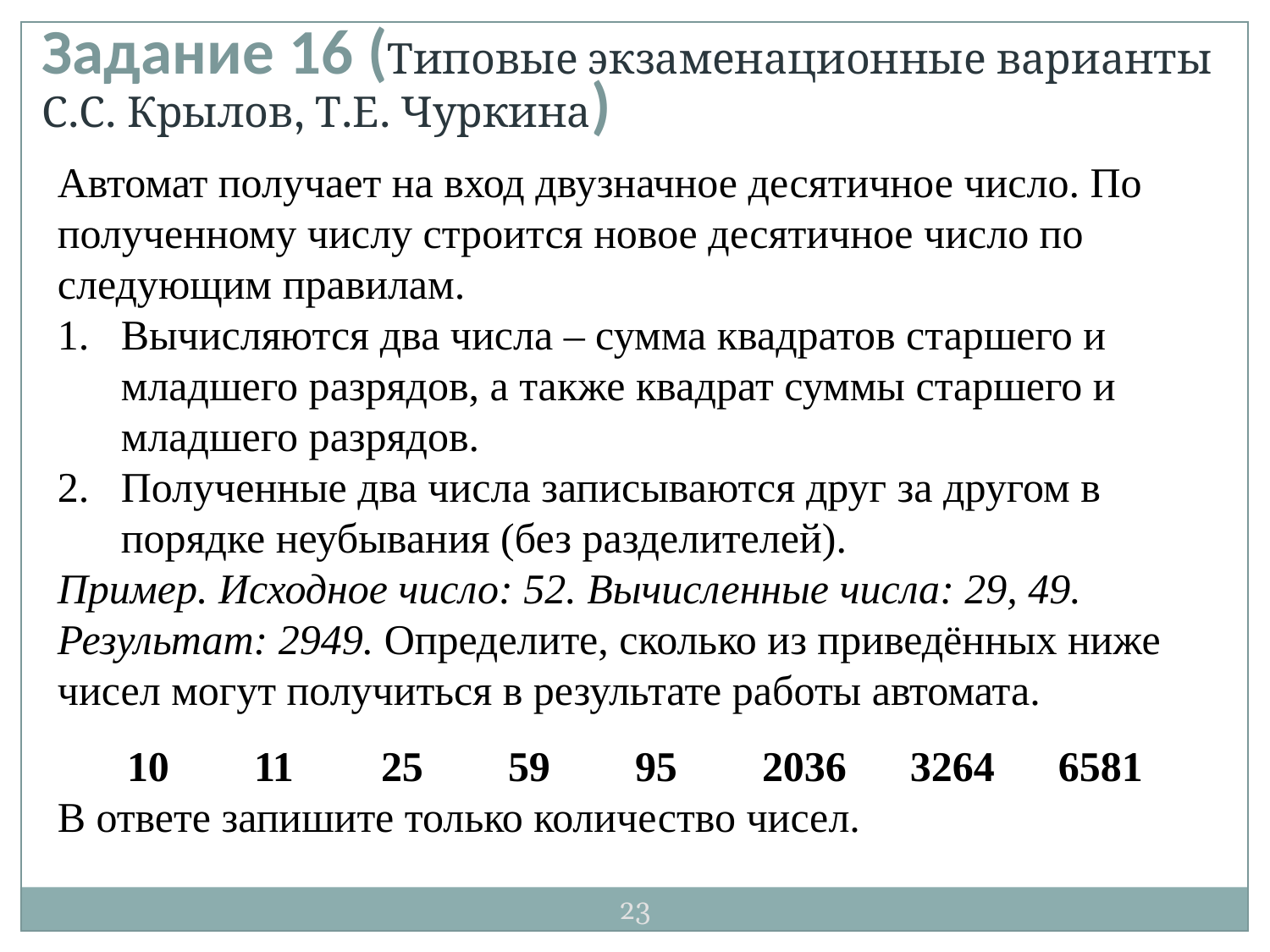

Задание 16 (Типовые экзаменационные варианты
С.С. Крылов, Т.Е. Чуркина)
Автомат получает на вход двузначное десятичное число. По полученному числу строится новое десятичное число по следующим правилам.
Вычисляются два числа – сумма квадратов старшего и младшего разрядов, а также квадрат суммы старшего и младшего разрядов.
Полученные два числа записываются друг за другом в порядке неубывания (без разделителей).
Пример. Исходное число: 52. Вычисленные числа: 29, 49. Результат: 2949. Определите, сколько из приведённых ниже чисел могут получиться в результате работы автомата.
10	11	25	59	95	2036	  3264	    6581
В ответе запишите только количество чисел.
23